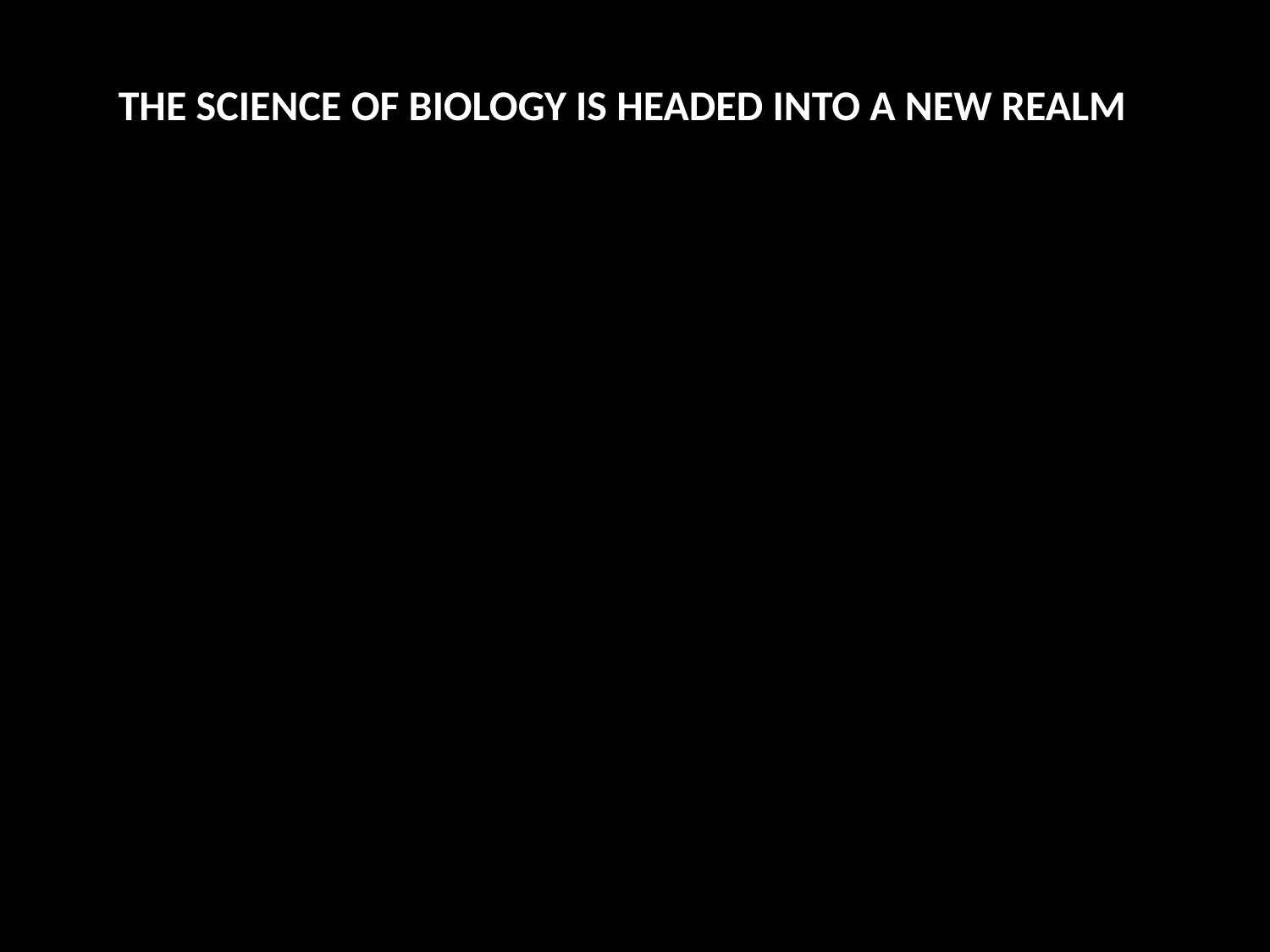

THE SCIENCE OF BIOLOGY IS HEADED INTO A NEW REALM